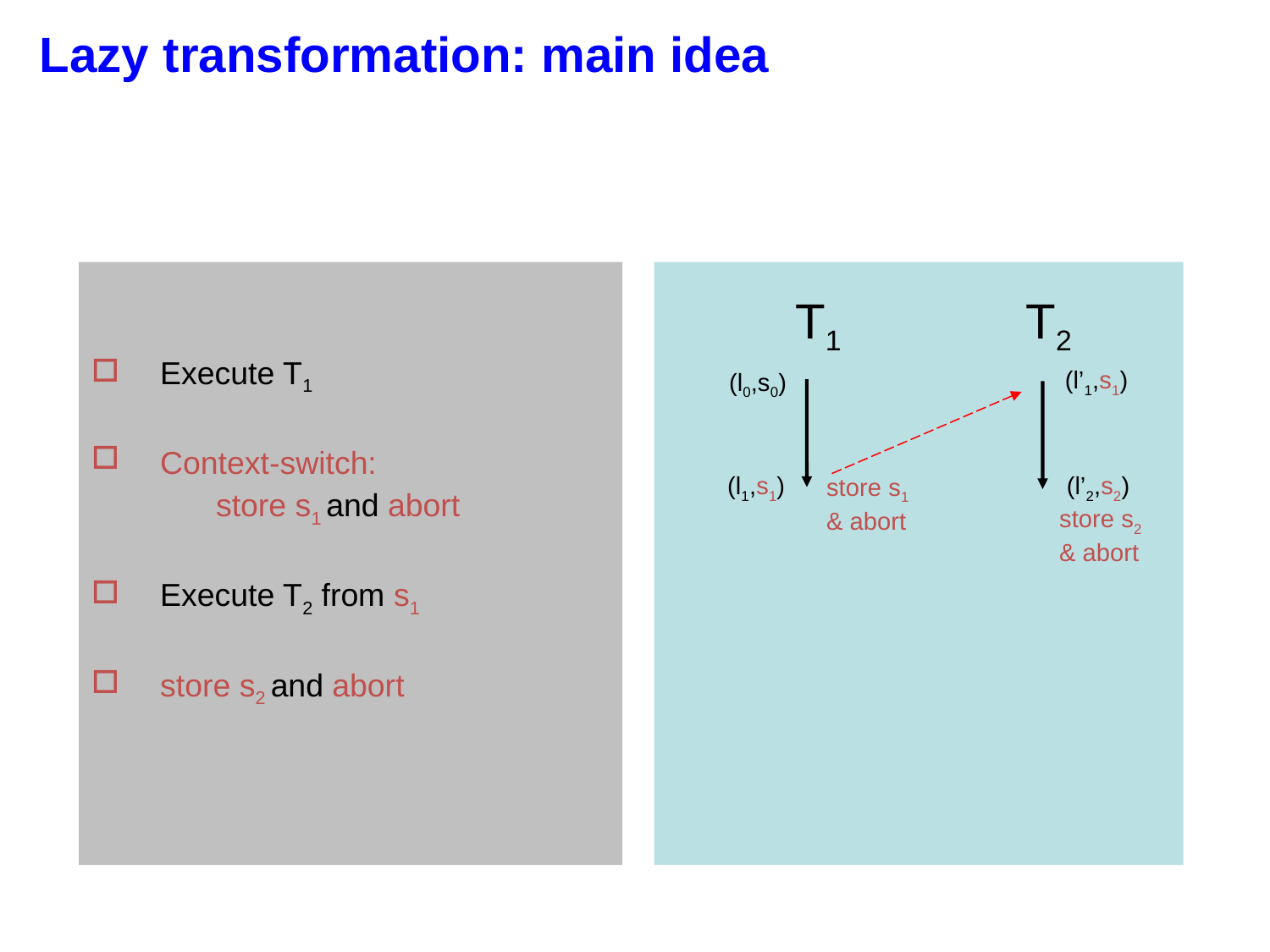

# Lazy transformation: main idea
  Lazy transformation: main idea

Execute T1

Context-switch:
              store s1 and abort

Execute T2 from s1

store s2 and abort

T1
T2
(l’1,s1)
(l0,s0)

(l1,s1)
(l’2,s2)
store s1
& abort
store s2
& abort